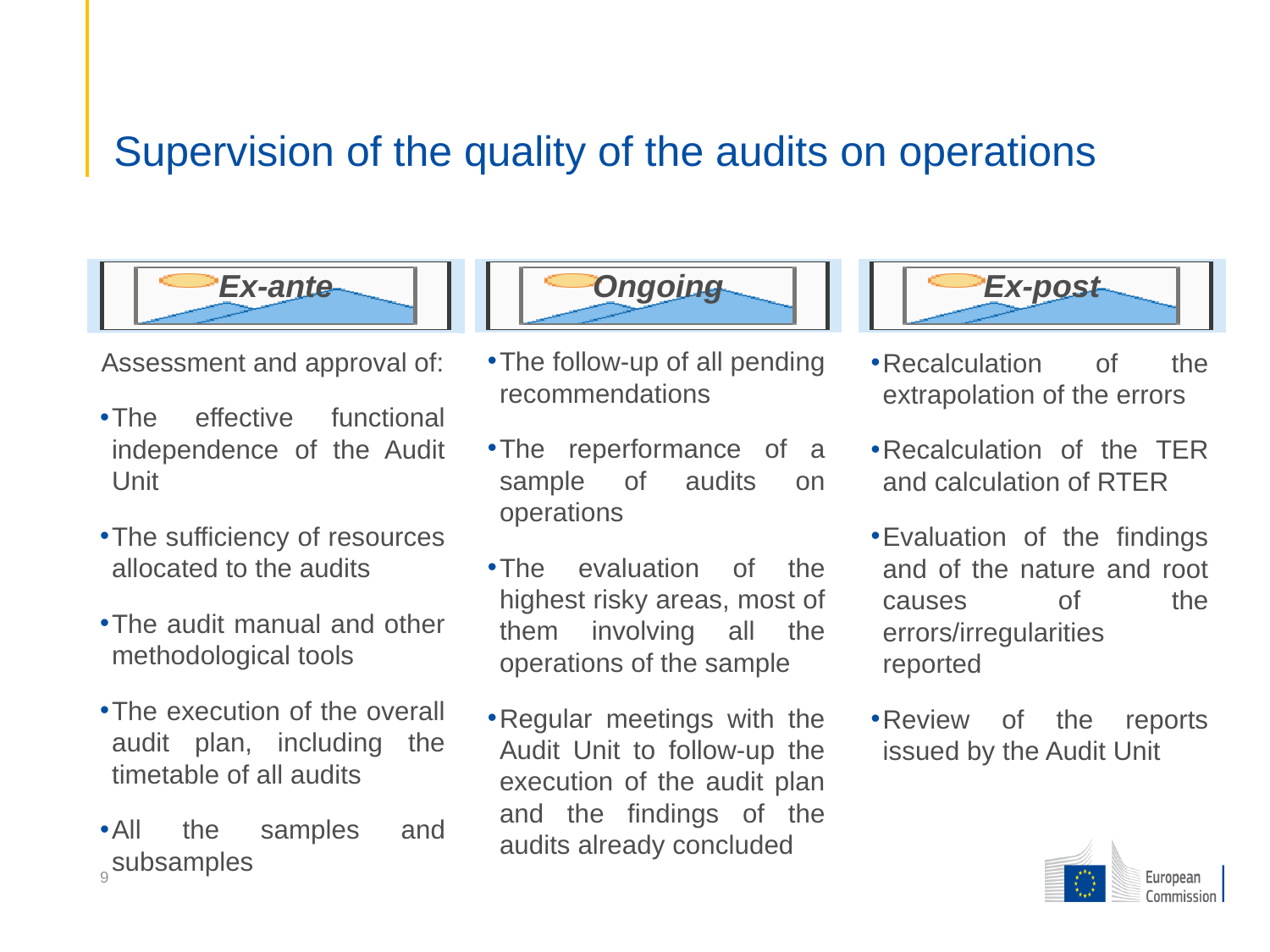

# Supervision of the quality of the audits on operations
Ex-ante
Ongoing
Ex-post
The follow-up of all pending recommendations
The reperformance of a sample of audits on operations
The evaluation of the highest risky areas, most of them involving all the operations of the sample
Regular meetings with the Audit Unit to follow-up the execution of the audit plan and the findings of the audits already concluded

Assessment and approval of:
The effective functional independence of the Audit Unit
The sufficiency of resources allocated to the audits
The audit manual and other methodological tools
The execution of the overall audit plan, including the timetable of all audits
All the samples and subsamples

Recalculation of the extrapolation of the errors
Recalculation of the TER and calculation of RTER
Evaluation of the findings and of the nature and root causes of the errors/irregularities reported
Review of the reports issued by the Audit Unit

9